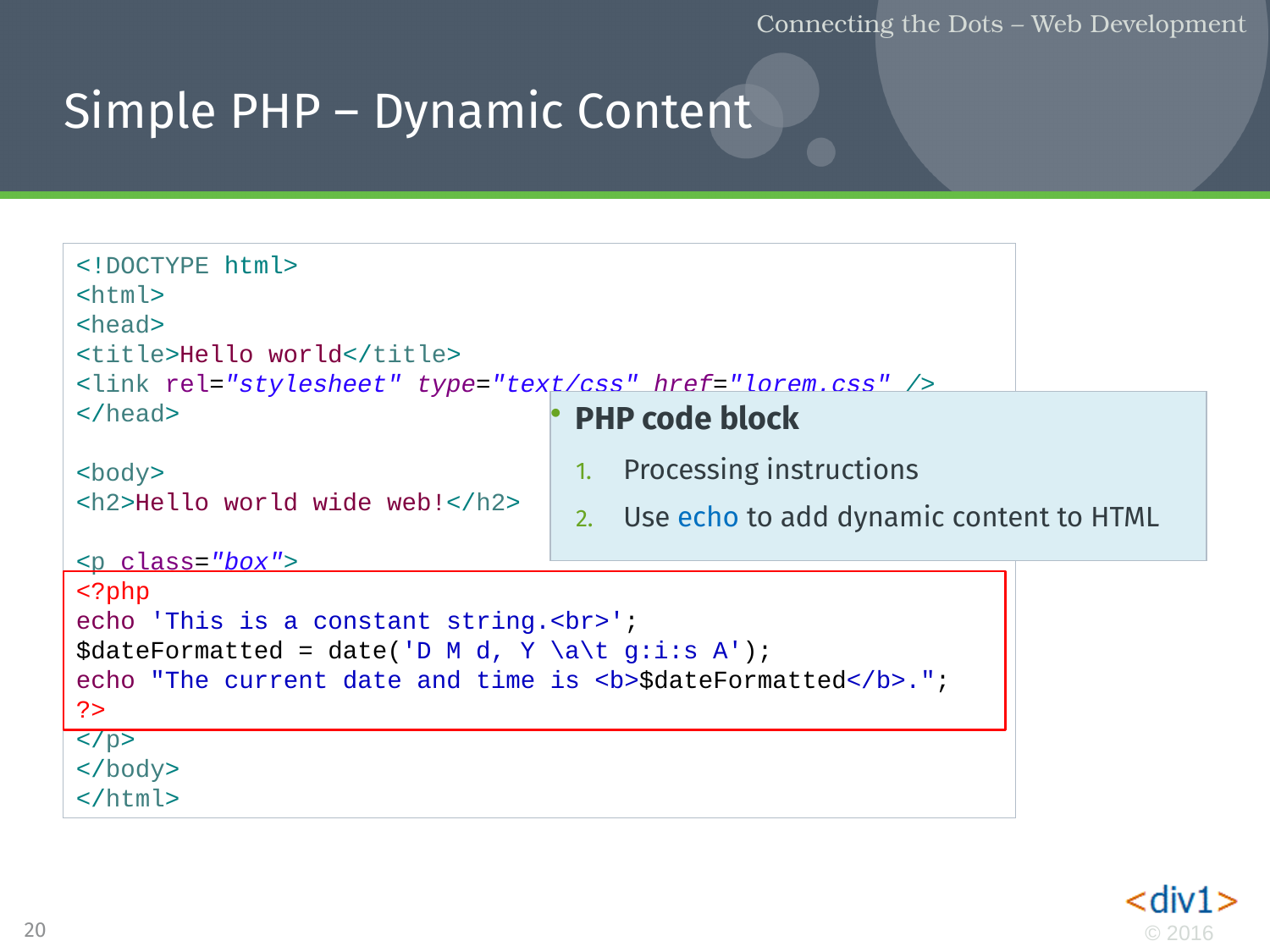

# Simple PHP – Dynamic Content
<!DOCTYPE html>
<html>
<head>
<title>Hello world</title>
<link rel="stylesheet" type="text/css" href="lorem.css" />
</head>

<body>
<h2>Hello world wide web!</h2>

<p class="box">
<?php
echo 'This is a constant string.<br>';
$dateFormatted = date('D M d, Y \a\t g:i:s A');
echo "The current date and time is <b>$dateFormatted</b>.";
?>
</p>
</body>
</html>
PHP code block
Processing instructions
Use echo to add dynamic content to HTML